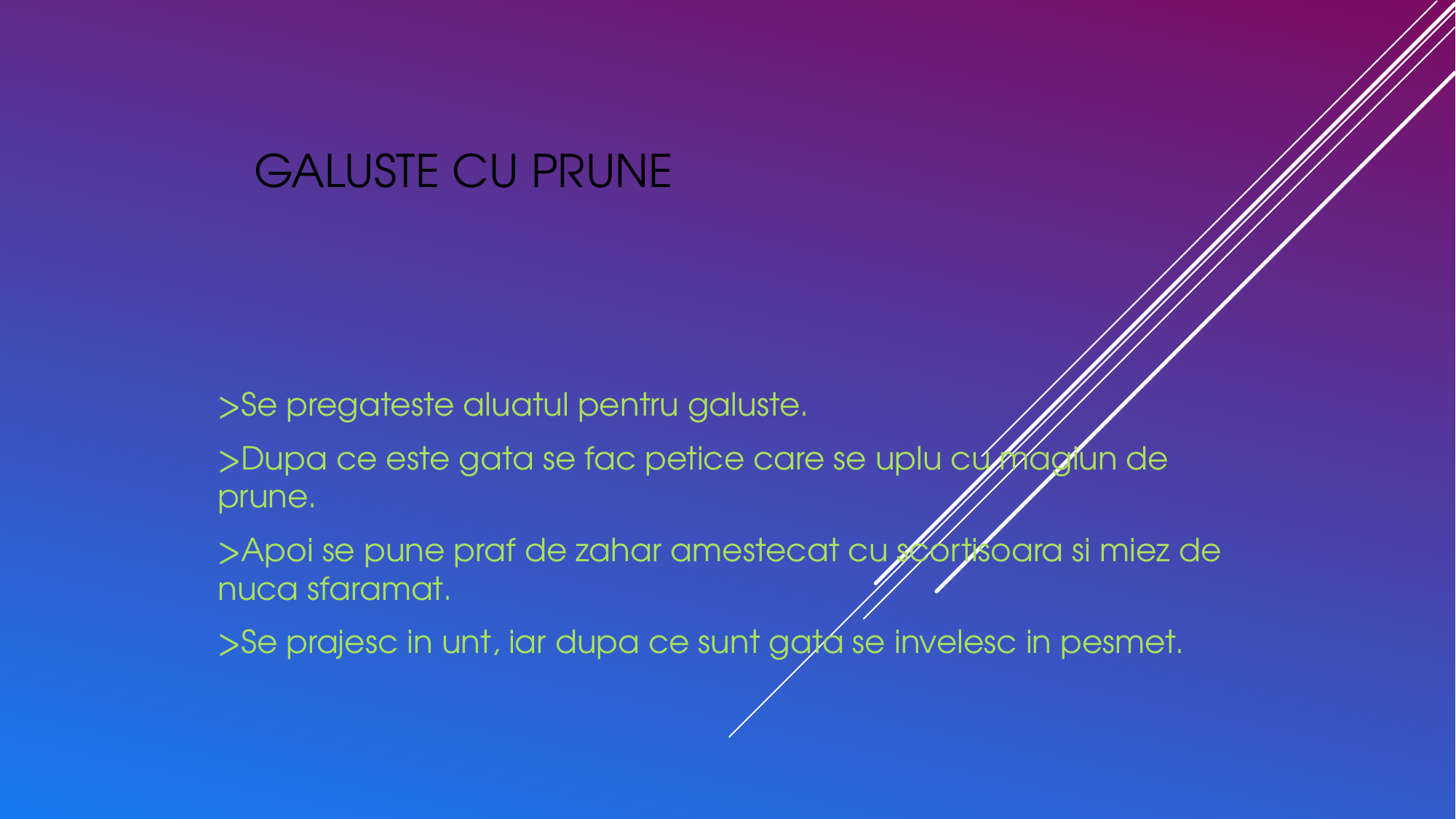

# Galuste cu prune
>Se pregateste aluatul pentru galuste.
>Dupa ce este gata se fac petice care se uplu cu magiun de prune.
>Apoi se pune praf de zahar amestecat cu scortisoara si miez de nuca sfaramat.
>Se prajesc in unt, iar dupa ce sunt gata se invelesc in pesmet.